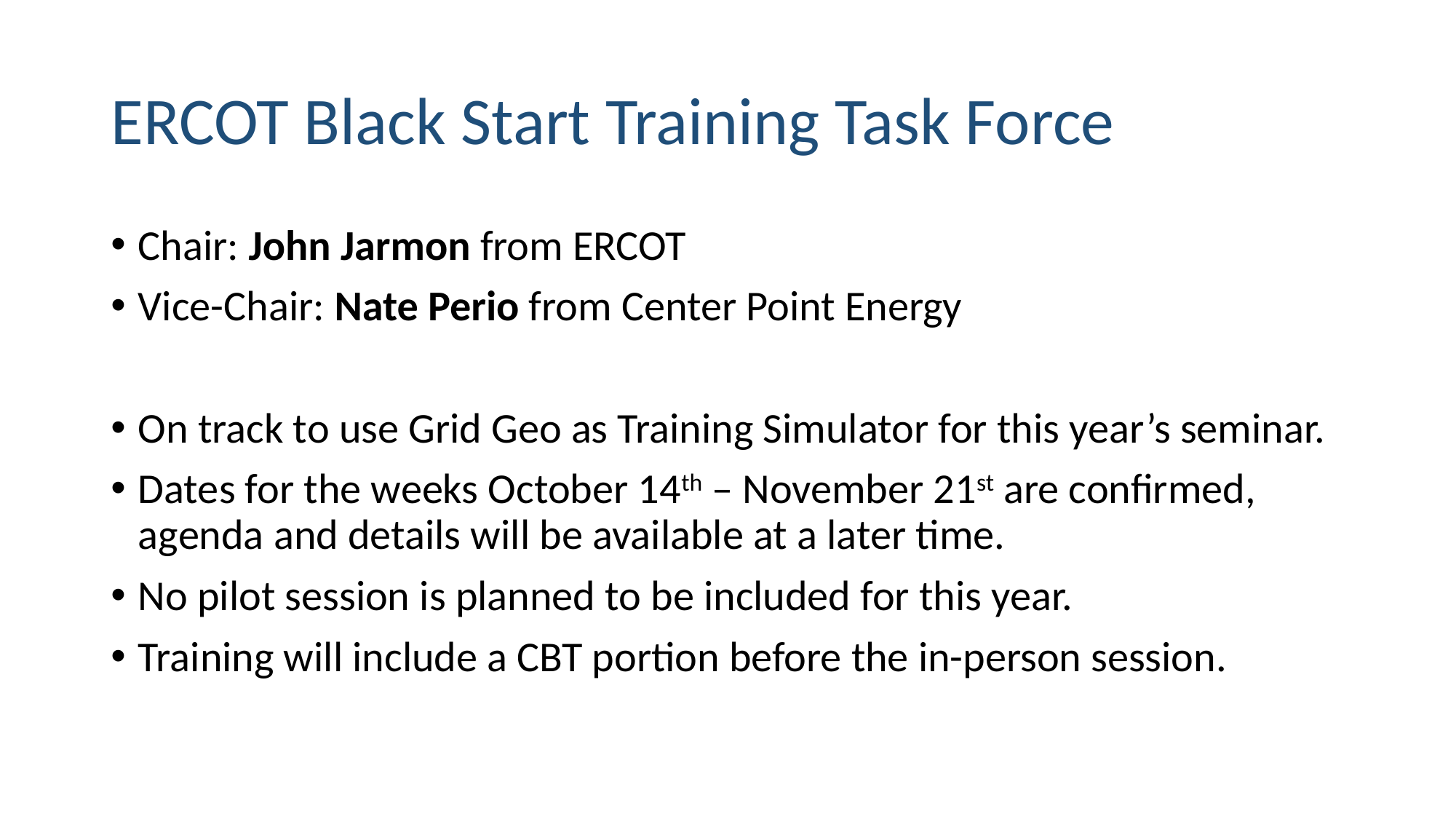

# ERCOT Black Start Training Task Force
Chair: John Jarmon from ERCOT
Vice-Chair: Nate Perio from Center Point Energy

On track to use Grid Geo as Training Simulator for this year’s seminar.
Dates for the weeks October 14th – November 21st are confirmed, agenda and details will be available at a later time.
No pilot session is planned to be included for this year.
Training will include a CBT portion before the in-person session.